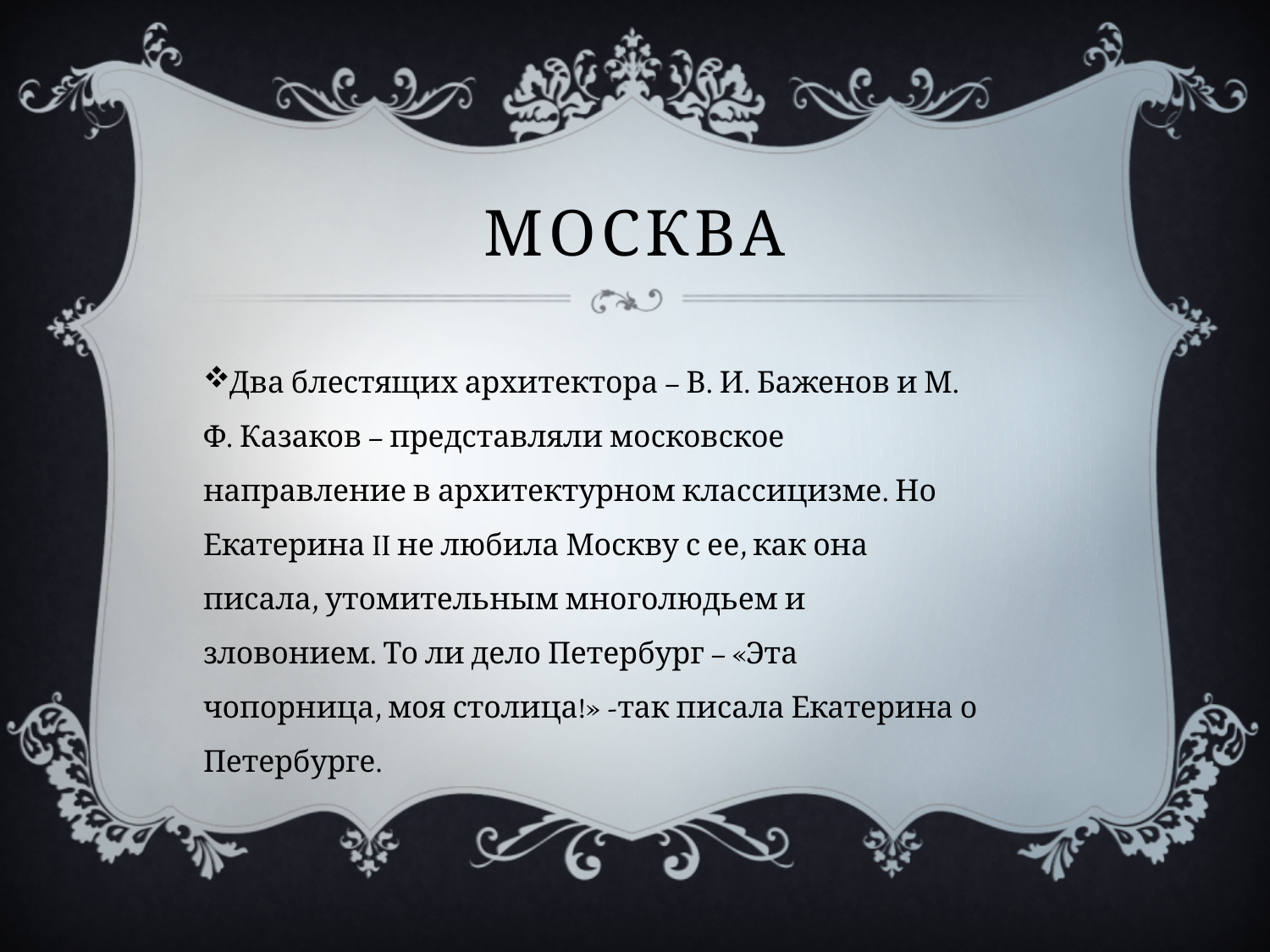

# москва
Два блестящих архитектора – В. И. Баженов и М. Ф. Казаков – представляли московское направление в архитектурном классицизме. Но Екатерина II не любила Москву с ее, как она писала, утомительным многолюдьем и зловонием. То ли дело Петербург – «Эта чопорница, моя столица!» -так писала Екатерина о Петербурге.